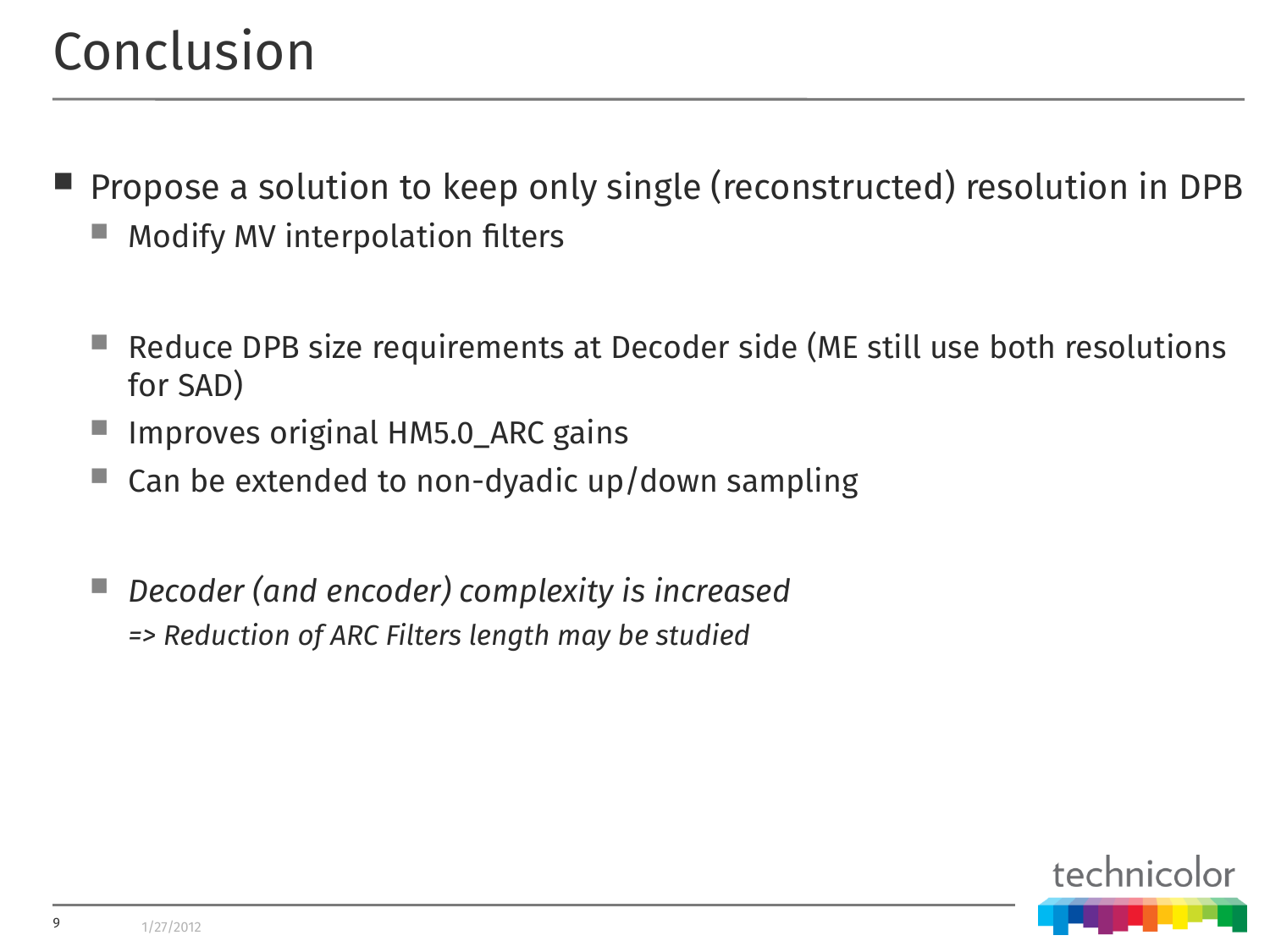

# Conclusion

Propose a solution to keep only single (reconstructed) resolution in DPB
Modify MV interpolation filters

Reduce DPB size requirements at Decoder side (ME still use both resolutions for SAD)
Improves original HM5.0_ARC gains
Can be extended to non-dyadic up/down sampling

Decoder (and encoder) complexity is increased
=> Reduction of ARC Filters length may be studied

1/27/2012
9